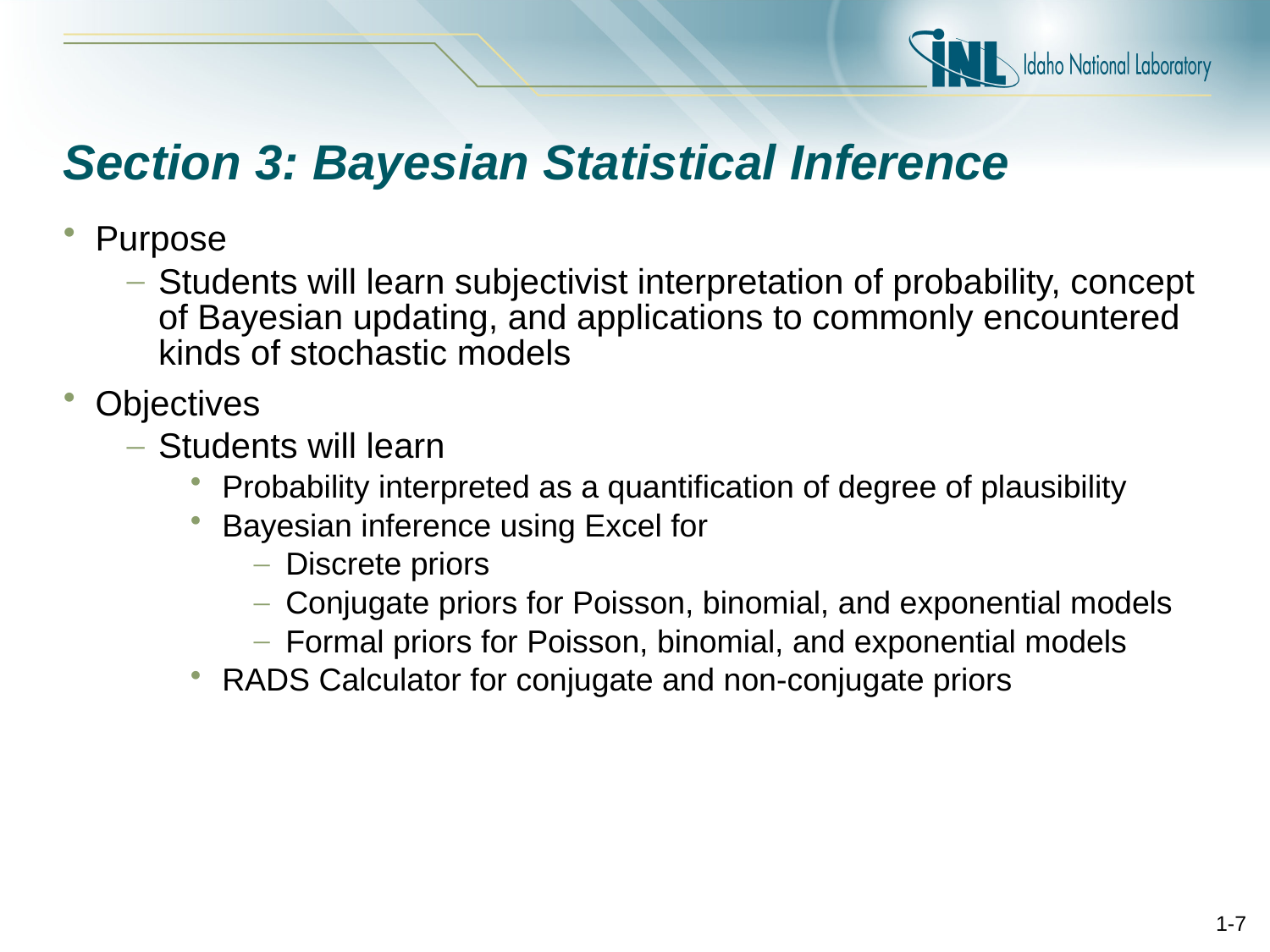

# Section 3: Bayesian Statistical Inference
Purpose
Students will learn subjectivist interpretation of probability, concept of Bayesian updating, and applications to commonly encountered kinds of stochastic models
Objectives
Students will learn
Probability interpreted as a quantification of degree of plausibility
Bayesian inference using Excel for
Discrete priors
Conjugate priors for Poisson, binomial, and exponential models
Formal priors for Poisson, binomial, and exponential models
RADS Calculator for conjugate and non-conjugate priors

1-7